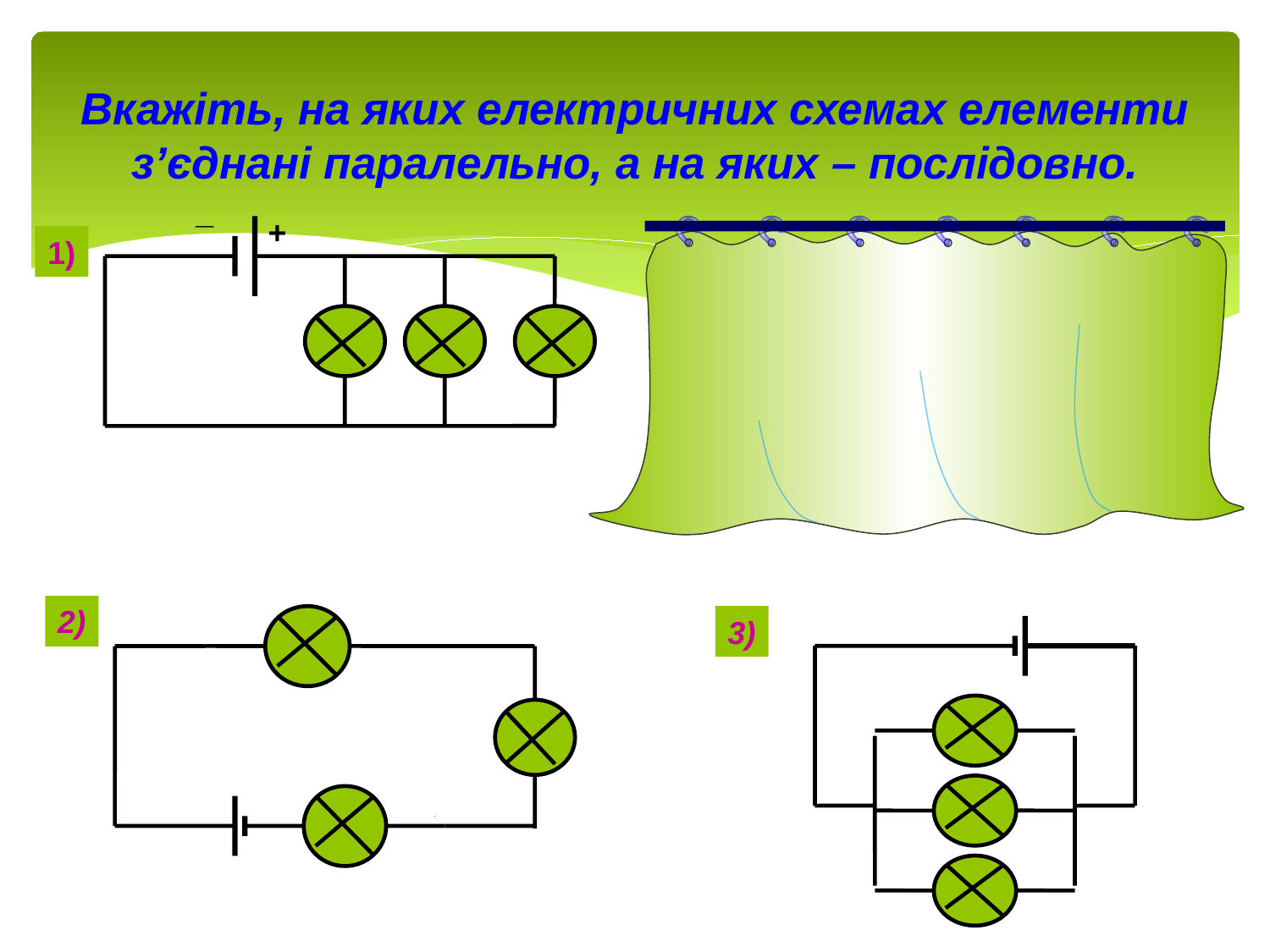

# Вкажіть, на яких електричних схемах елементи з’єднані паралельно, а на яких – послідовно.
_
+

1)

Параллельно:
1), 3)
Последовательно:
 2)
2)

3)